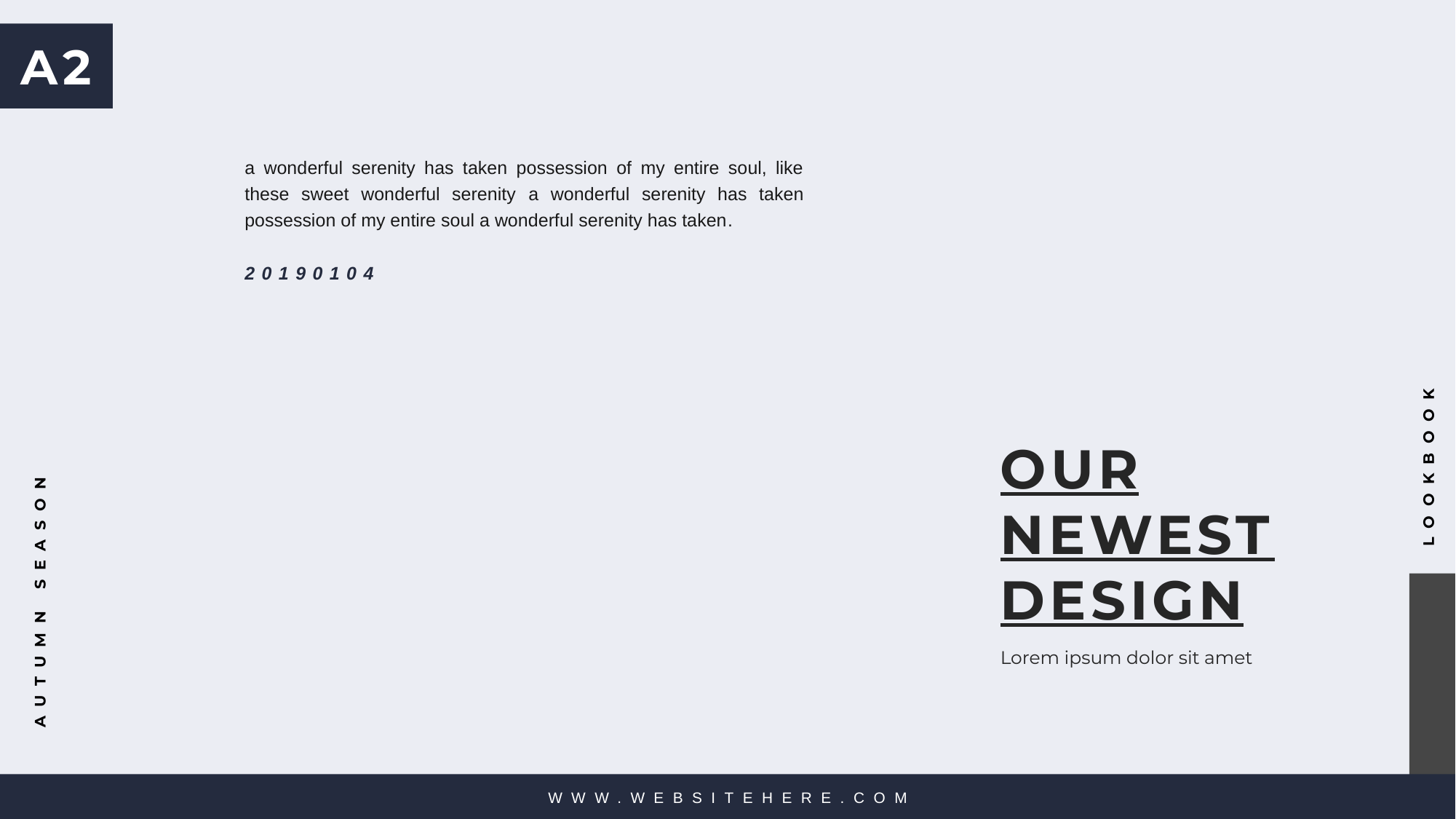

A2

WWW.WEBSITEHERE.COM

a wonderful serenity has taken possession of my entire soul, like these sweet wonderful serenity a wonderful serenity has taken possession of my entire soul a wonderful serenity has taken.
20190104

OUR
NEWEST DESIGN
Lorem ipsum dolor sit amet
LOOKBOOK
AUTUMN SEASON